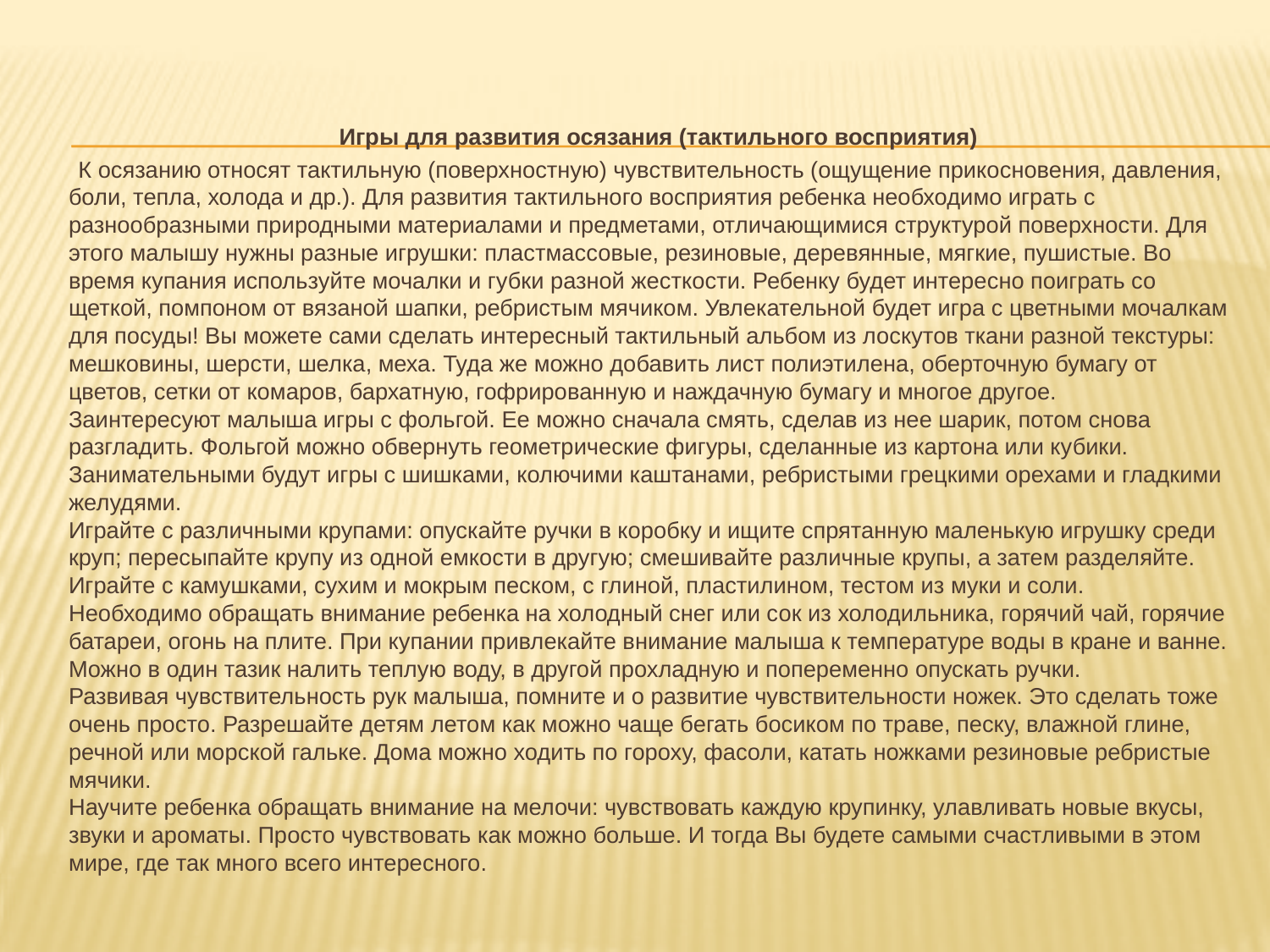

Игры для развития осязания (тактильного восприятия)
        К осязанию относят тактильную (поверхностную) чувствительность (ощущение прикосновения, давления, боли, тепла, холода и др.). Для развития тактильного восприятия ребенка необходимо играть с разнообразными природными материалами и предметами, отличающимися структурой поверхности. Для этого малышу нужны разные игрушки: пластмассовые, резиновые, деревянные, мягкие, пушистые. Во время купания используйте мочалки и губки разной жесткости. Ребенку будет интересно поиграть со щеткой, помпоном от вязаной шапки, ребристым мячиком. Увлекательной будет игра с цветными мочалкам для посуды! Вы можете сами сделать интересный тактильный альбом из лоскутов ткани разной текстуры: мешковины, шерсти, шелка, меха. Туда же можно добавить лист полиэтилена, оберточную бумагу от цветов, сетки от комаров, бархатную, гофрированную и наждачную бумагу и многое другое.
Заинтересуют малыша игры с фольгой. Ее можно сначала смять, сделав из нее шарик, потом снова разгладить. Фольгой можно обвернуть геометрические фигуры, сделанные из картона или кубики.
Занимательными будут игры с шишками, колючими каштанами, ребристыми грецкими орехами и гладкими желудями.
Играйте с различными крупами: опускайте ручки в коробку и ищите спрятанную маленькую игрушку среди круп; пересыпайте крупу из одной емкости в другую; смешивайте различные крупы, а затем разделяйте. Играйте с камушками, сухим и мокрым песком, с глиной, пластилином, тестом из муки и соли.
Необходимо обращать внимание ребенка на холодный снег или сок из холодильника, горячий чай, горячие батареи, огонь на плите. При купании привлекайте внимание малыша к температуре воды в кране и ванне. Можно в один тазик налить теплую воду, в другой прохладную и попеременно опускать ручки.
Развивая чувствительность рук малыша, помните и о развитие чувствительности ножек. Это сделать тоже очень просто. Разрешайте детям летом как можно чаще бегать босиком по траве, песку, влажной глине, речной или морской гальке. Дома можно ходить по гороху, фасоли, катать ножками резиновые ребристые мячики.
Научите ребенка обращать внимание на мелочи: чувствовать каждую крупинку, улавливать новые вкусы, звуки и ароматы. Просто чувствовать как можно больше. И тогда Вы будете самыми счастливыми в этом мире, где так много всего интересного.